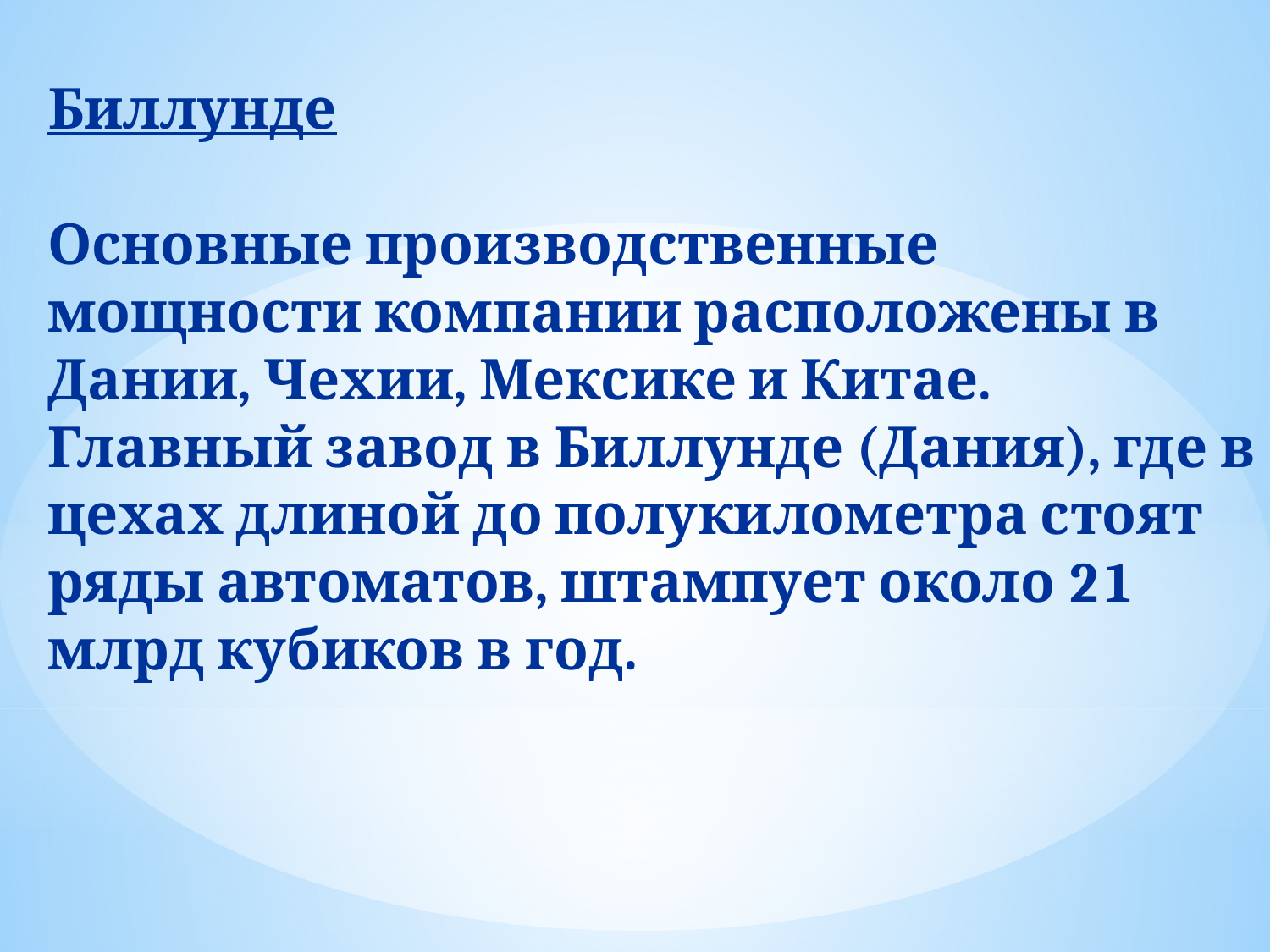

Биллунде

Основные производственные мощности компании расположены в Дании, Чехии, Мексике и Китае. Главный завод в Биллунде (Дания), где в цехах длиной до полукилометра стоят ряды автоматов, штампует около 21 млрд кубиков в год.